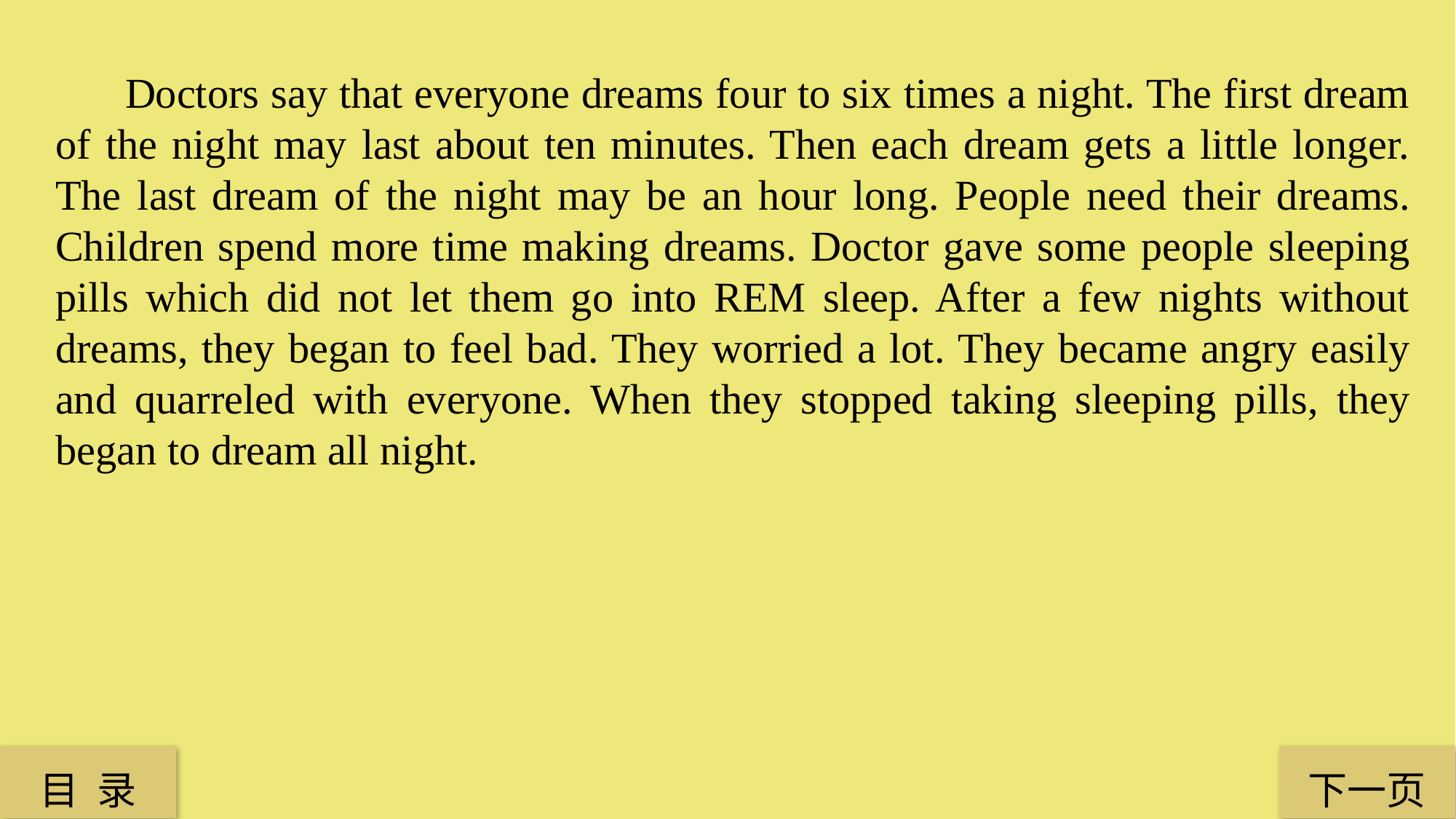

Doctors say that everyone dreams four to six times a night. The first dream of the night may last about ten minutes. Then each dream gets a little longer. The last dream of the night may be an hour long. People need their dreams. Children spend more time making dreams. Doctor gave some people sleeping pills which did not let them go into REM sleep. After a few nights without dreams, they began to feel bad. They worried a lot. They became angry easily and quarreled with everyone. When they stopped taking sleeping pills, they began to dream all night.